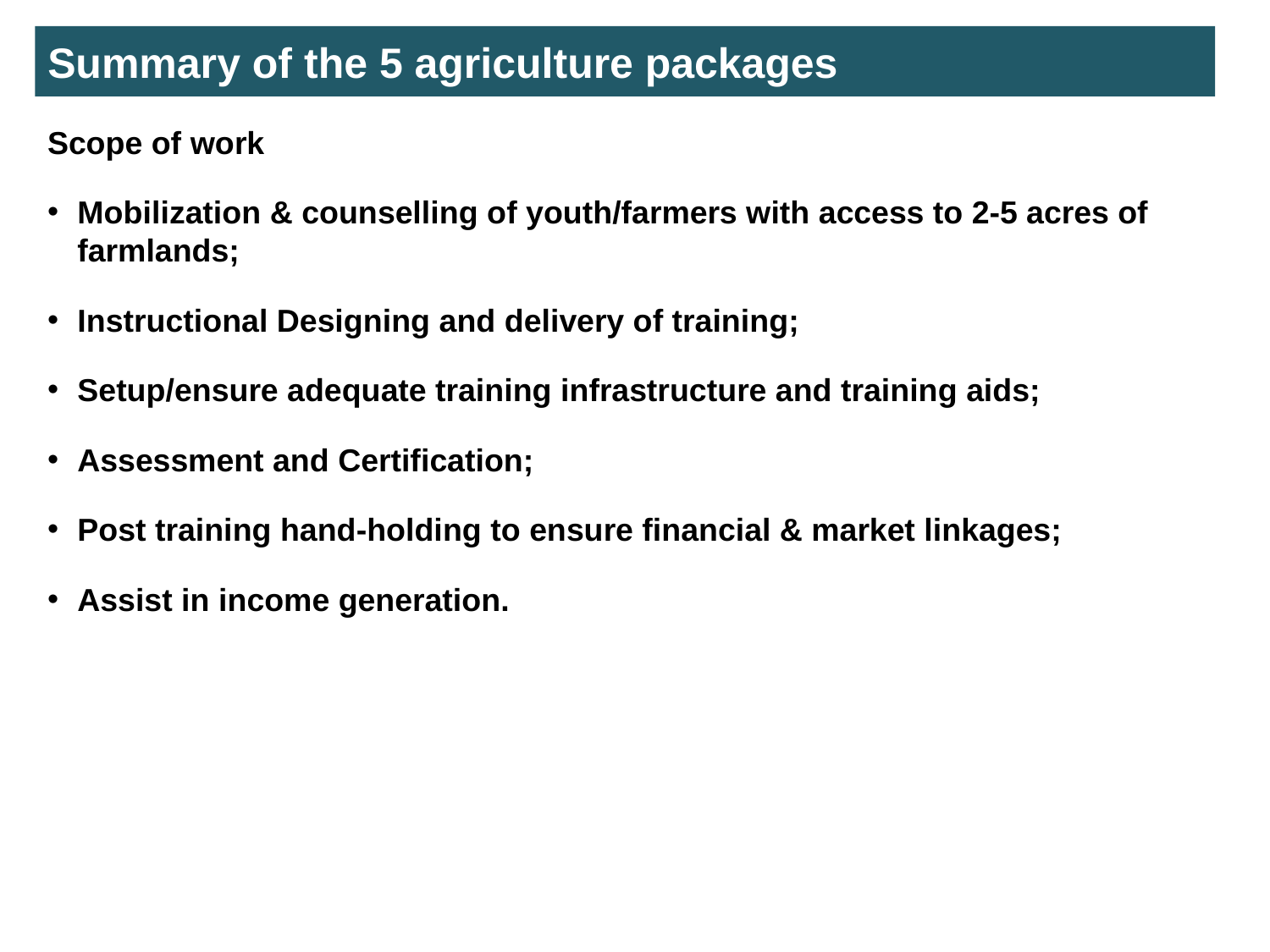

Summary of the 5 agriculture packages
Scope of work
Mobilization & counselling of youth/farmers with access to 2-5 acres of farmlands;
Instructional Designing and delivery of training;
Setup/ensure adequate training infrastructure and training aids;
Assessment and Certification;
Post training hand-holding to ensure financial & market linkages;
Assist in income generation.